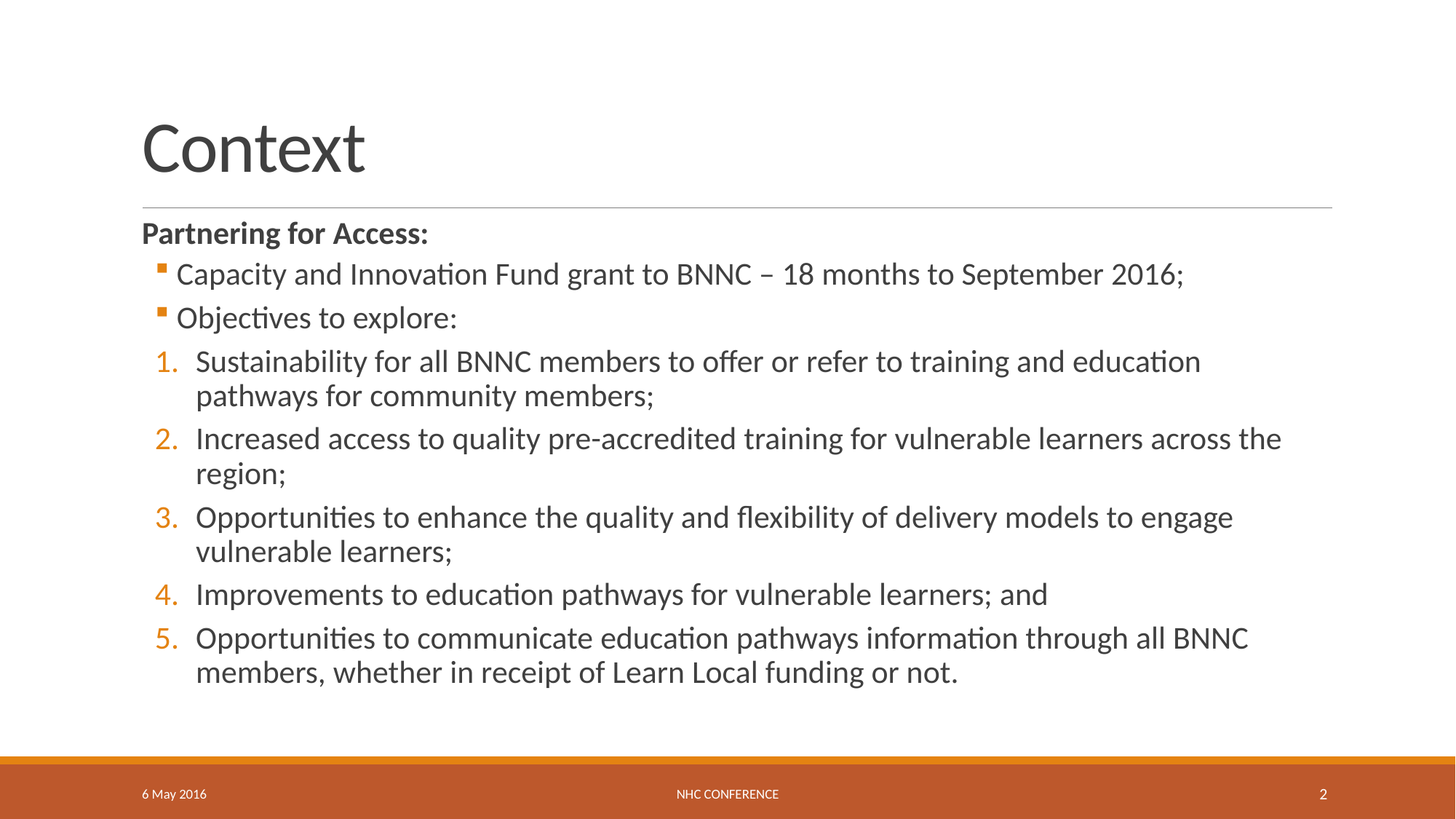

# Context
Partnering for Access:
Capacity and Innovation Fund grant to BNNC – 18 months to September 2016;
Objectives to explore:
Sustainability for all BNNC members to offer or refer to training and education pathways for community members;
Increased access to quality pre-accredited training for vulnerable learners across the region;
Opportunities to enhance the quality and flexibility of delivery models to engage vulnerable learners;
Improvements to education pathways for vulnerable learners; and
Opportunities to communicate education pathways information through all BNNC members, whether in receipt of Learn Local funding or not.

6 May 2016
NHC Conference
2